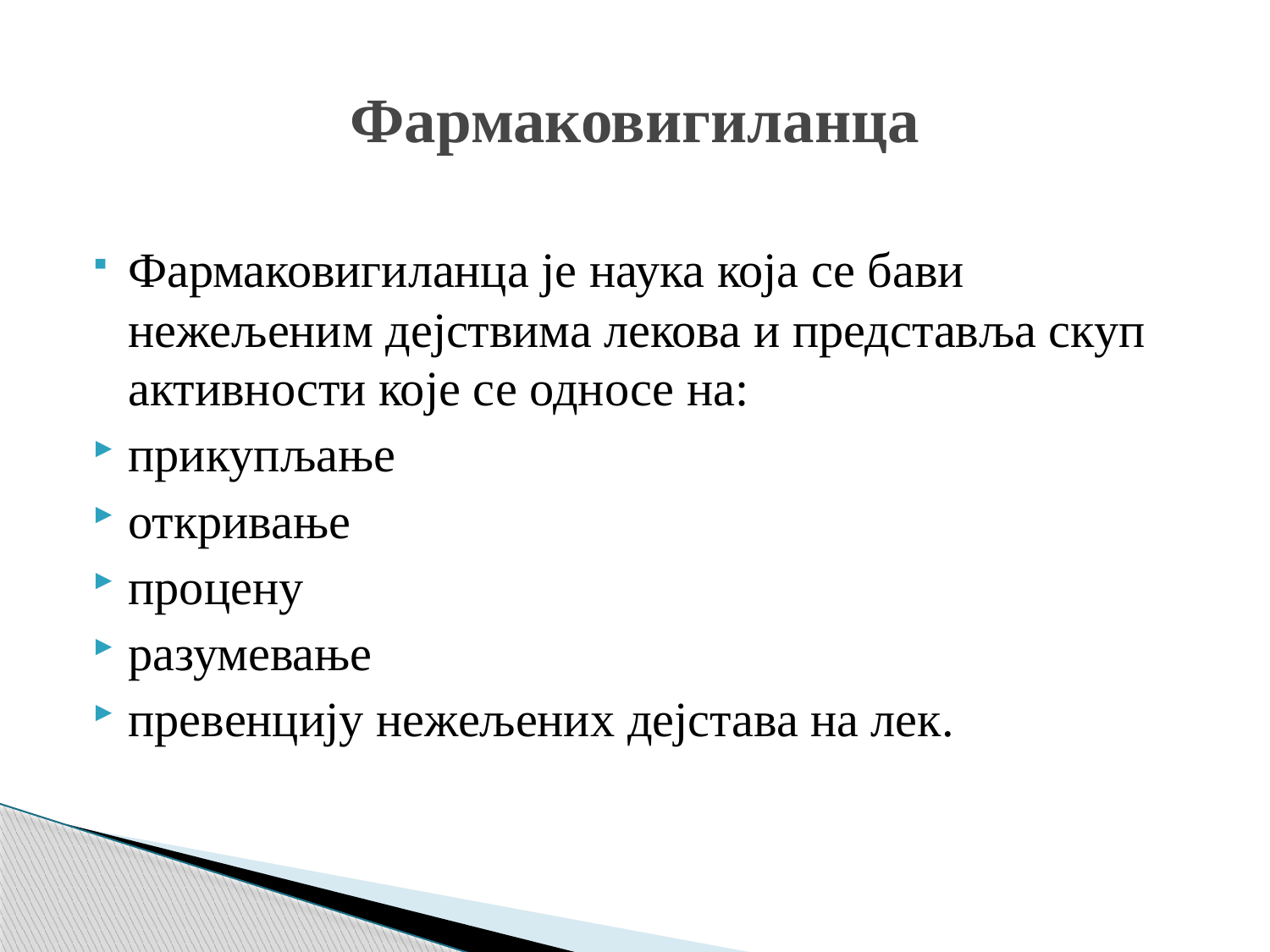

# Фармаковигиланца

Фармаковигиланца је наука која се бави нежељеним дејствима лекова и представља скуп активности које се односе на:
прикупљање
откривање
процену
разумевање
превенцију нежељених дејстава на лек.